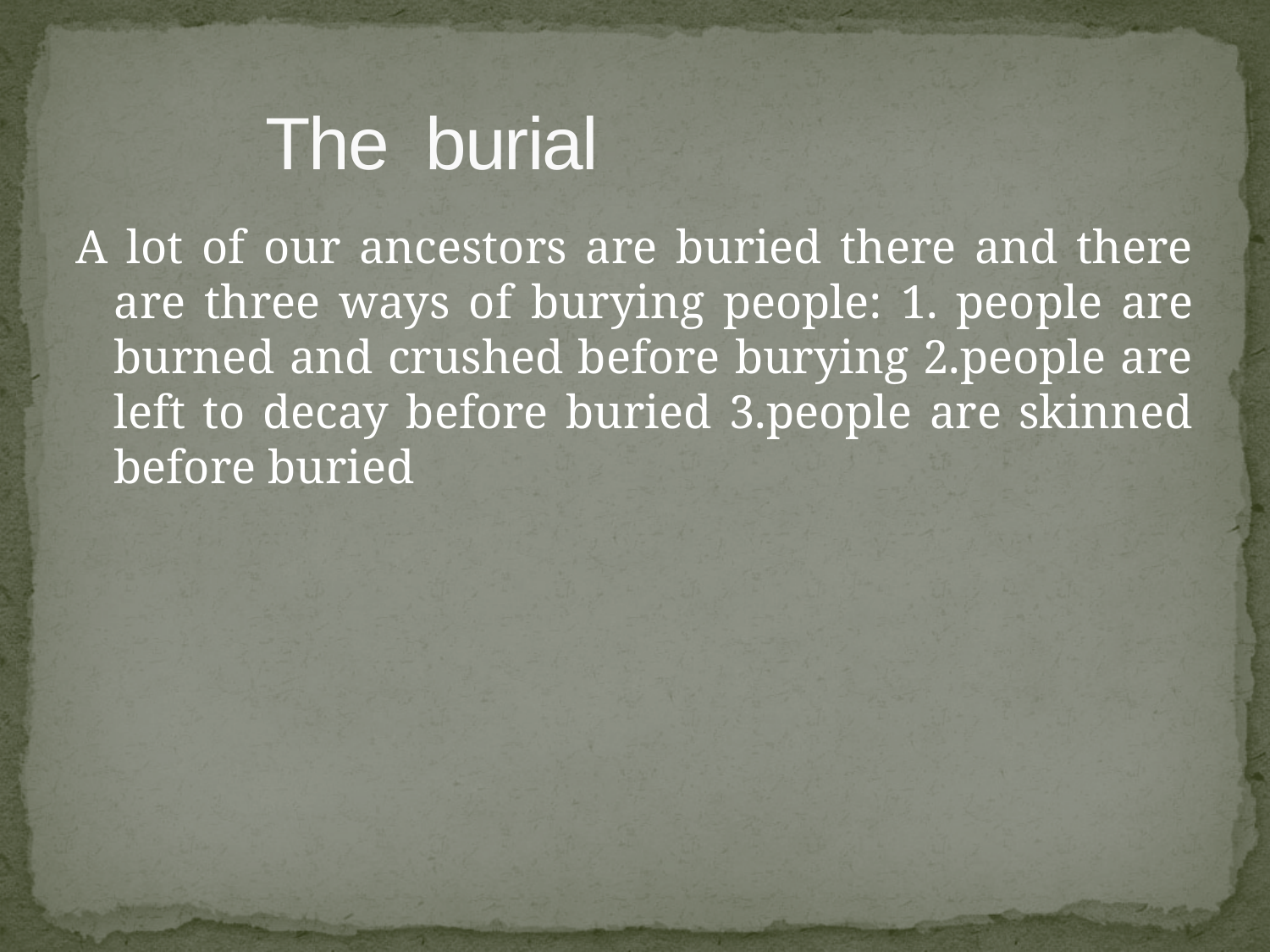

# The  burial
A lot of our ancestors are buried there and there are three ways of burying people: 1. people are burned and crushed before burying 2.people are left to decay before buried 3.people are skinned before buried